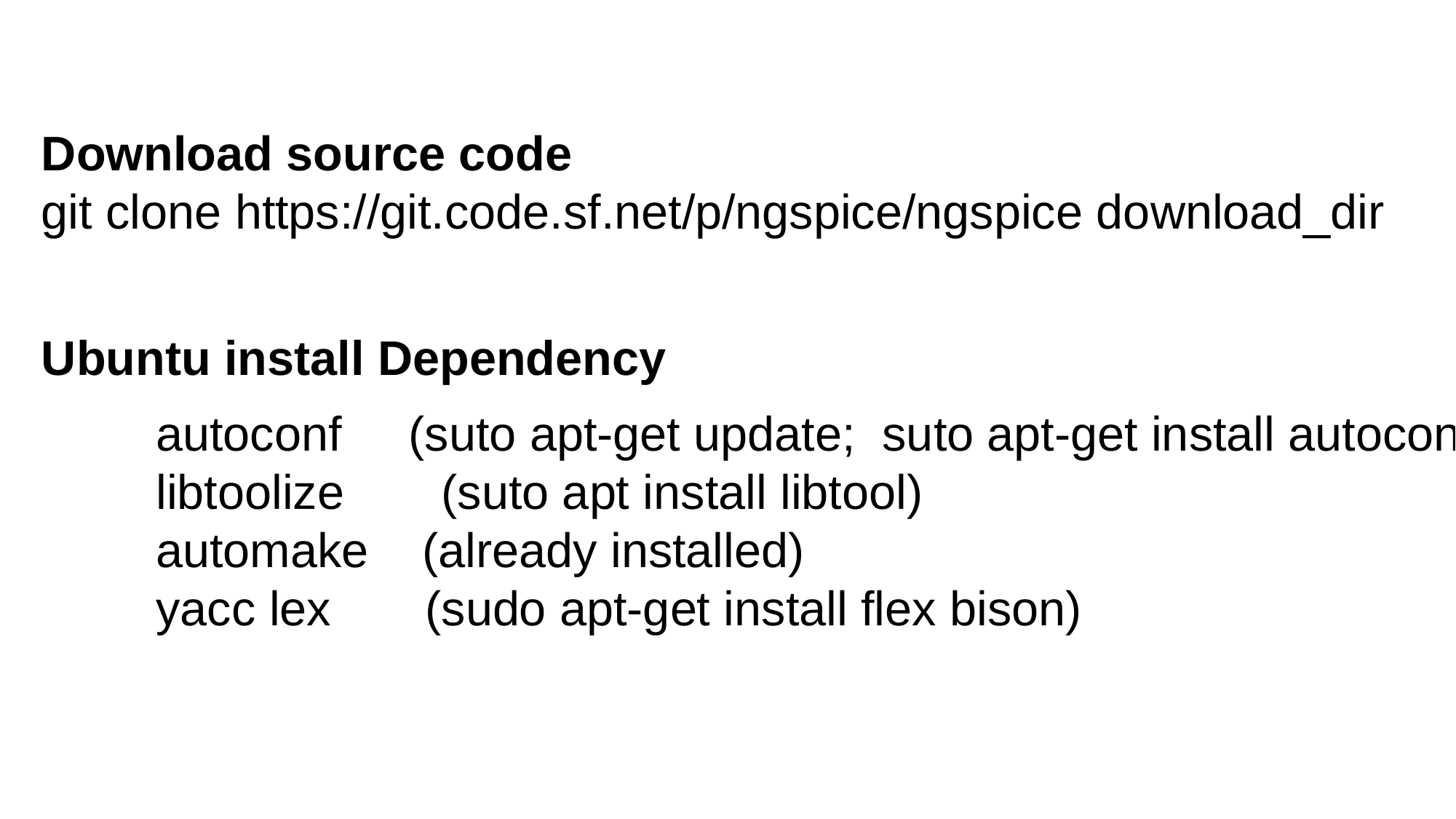

Download source code
git clone https://git.code.sf.net/p/ngspice/ngspice download_dir
Ubuntu install Dependency
	autoconf     (suto apt-get update;  suto apt-get install autoconf)
	libtoolize	     (suto apt install libtool)
	automake    (already installed)
	yacc lex       (sudo apt-get install flex bison)